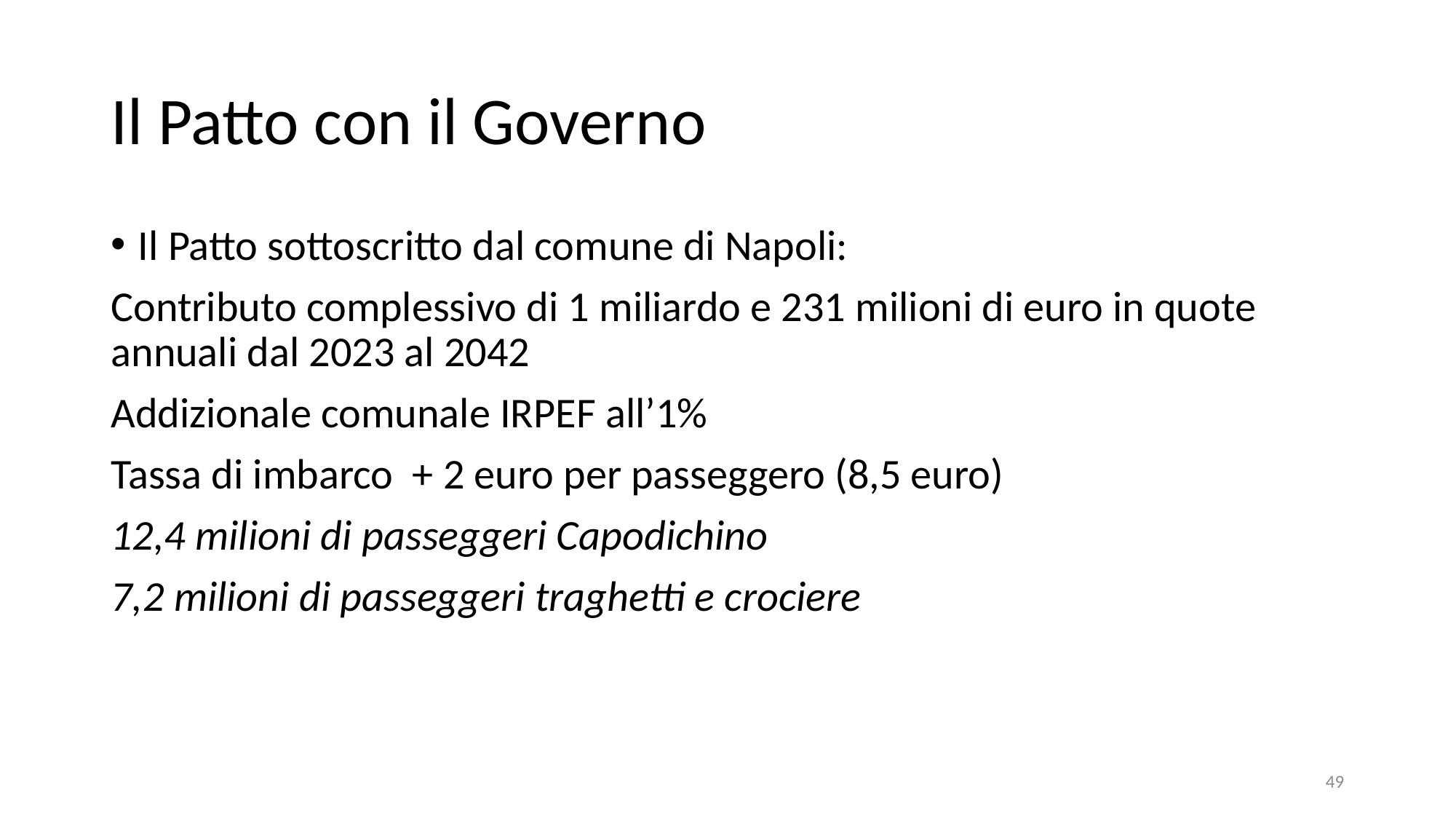

# Il Patto con il Governo
Il Patto sottoscritto dal comune di Napoli:
Contributo complessivo di 1 miliardo e 231 milioni di euro in quote annuali dal 2023 al 2042
Addizionale comunale IRPEF all’1%
Tassa di imbarco  + 2 euro per passeggero (8,5 euro)
12,4 milioni di passeggeri Capodichino
7,2 milioni di passeggeri traghetti e crociere
49